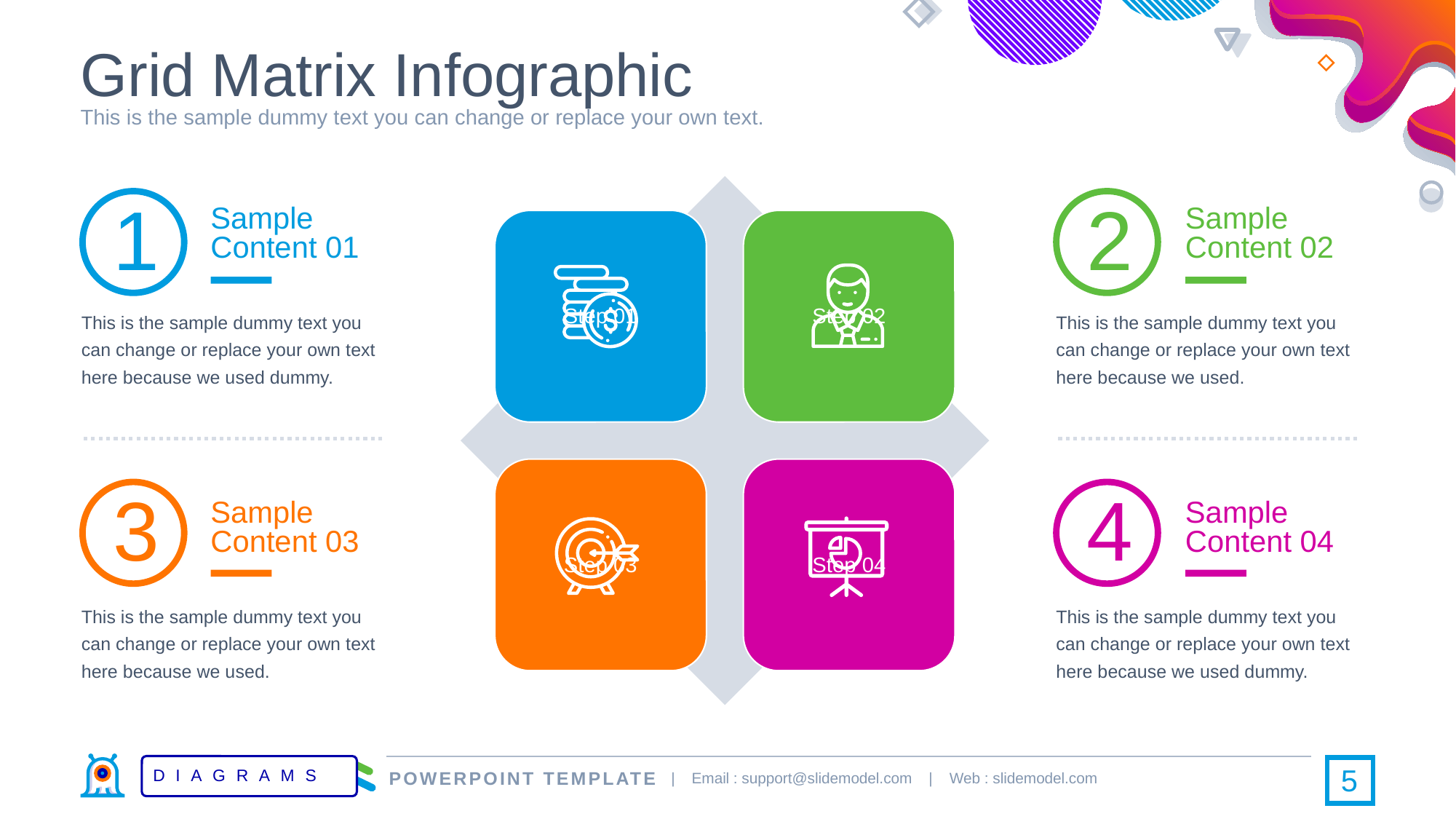

# Grid Matrix Infographic
This is the sample dummy text you can change or replace your own text.
Step 01
Step 02
Step 03
Step 04

1
2
Sample
Content 01
Sample
Content 02

This is the sample dummy text you can change or replace your own text here because we used dummy.
This is the sample dummy text you can change or replace your own text here because we used.

3
4
Sample
Content 03
Sample
Content 04

This is the sample dummy text you can change or replace your own text here because we used.
This is the sample dummy text you can change or replace your own text here because we used dummy.
5